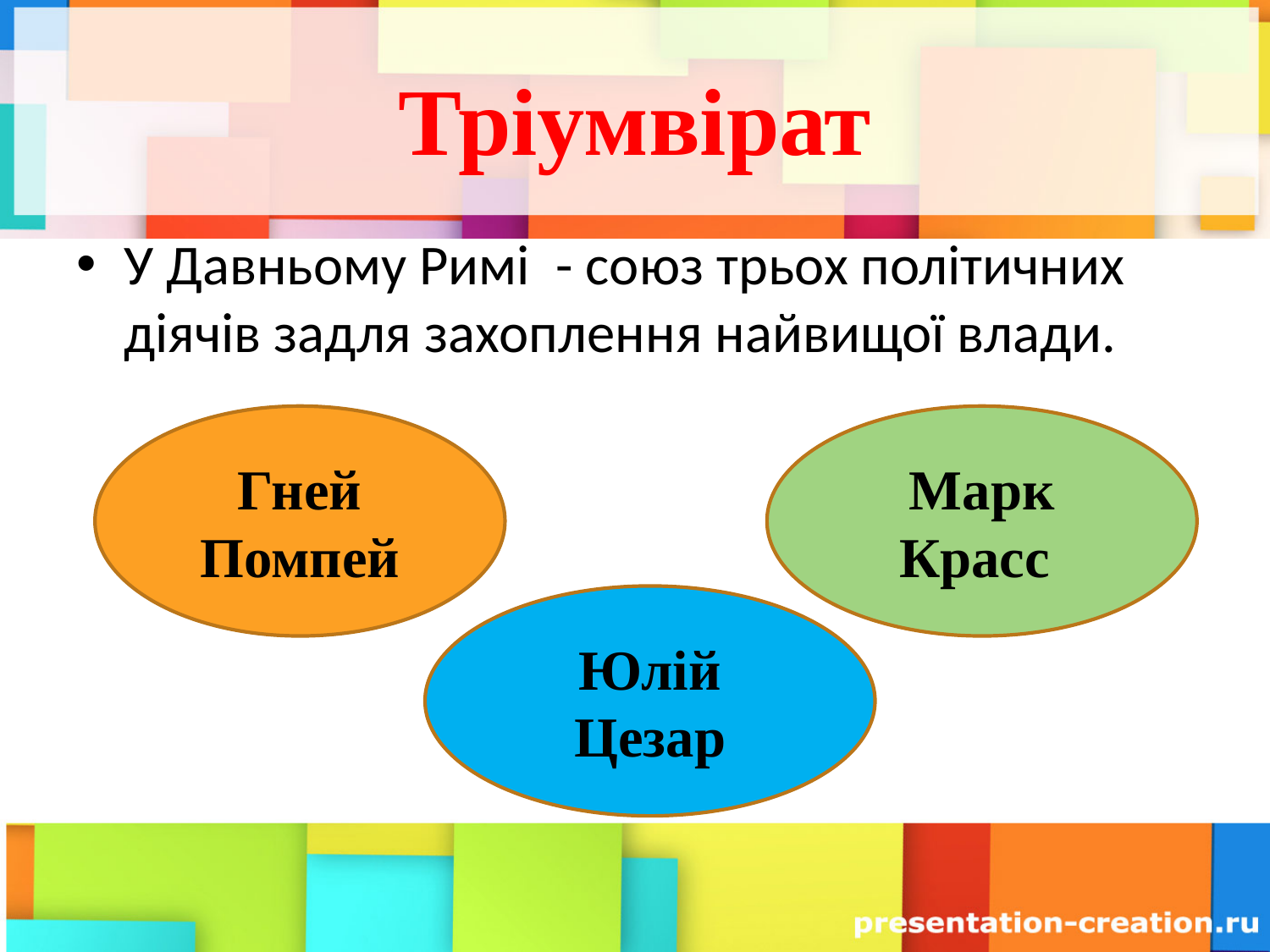

# Тріумвірат
У Давньому Римі  - союз трьох політичних діячів задля захоплення найвищої влади.
Гней Помпей
Марк Красс
Юлій Цезар